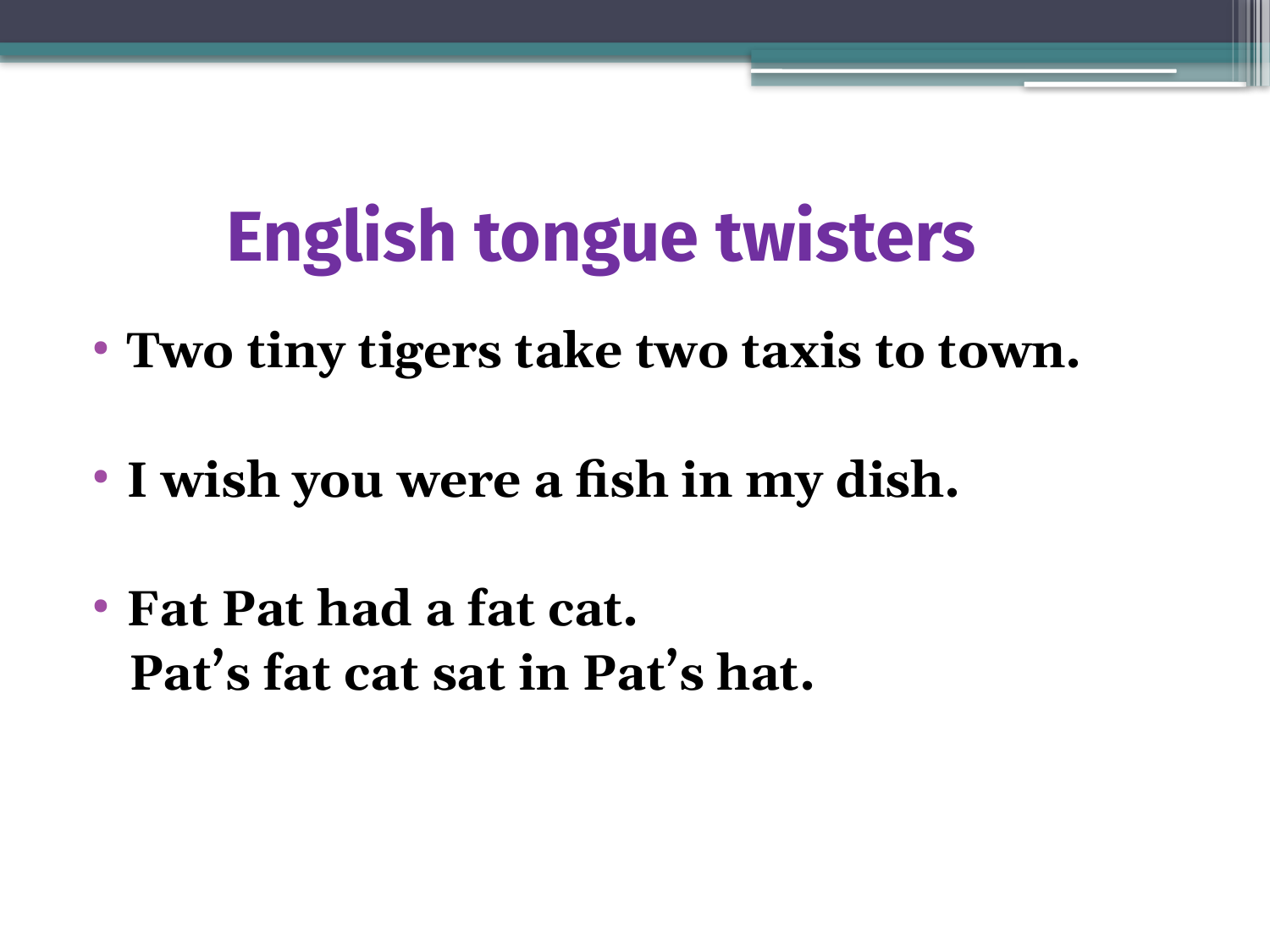

# English tongue twisters
Two tiny tigers take two taxis to town.

I wish you were a fish in my dish.

Fat Pat had a fat cat.
   Pat’s fat cat sat in Pat’s hat.